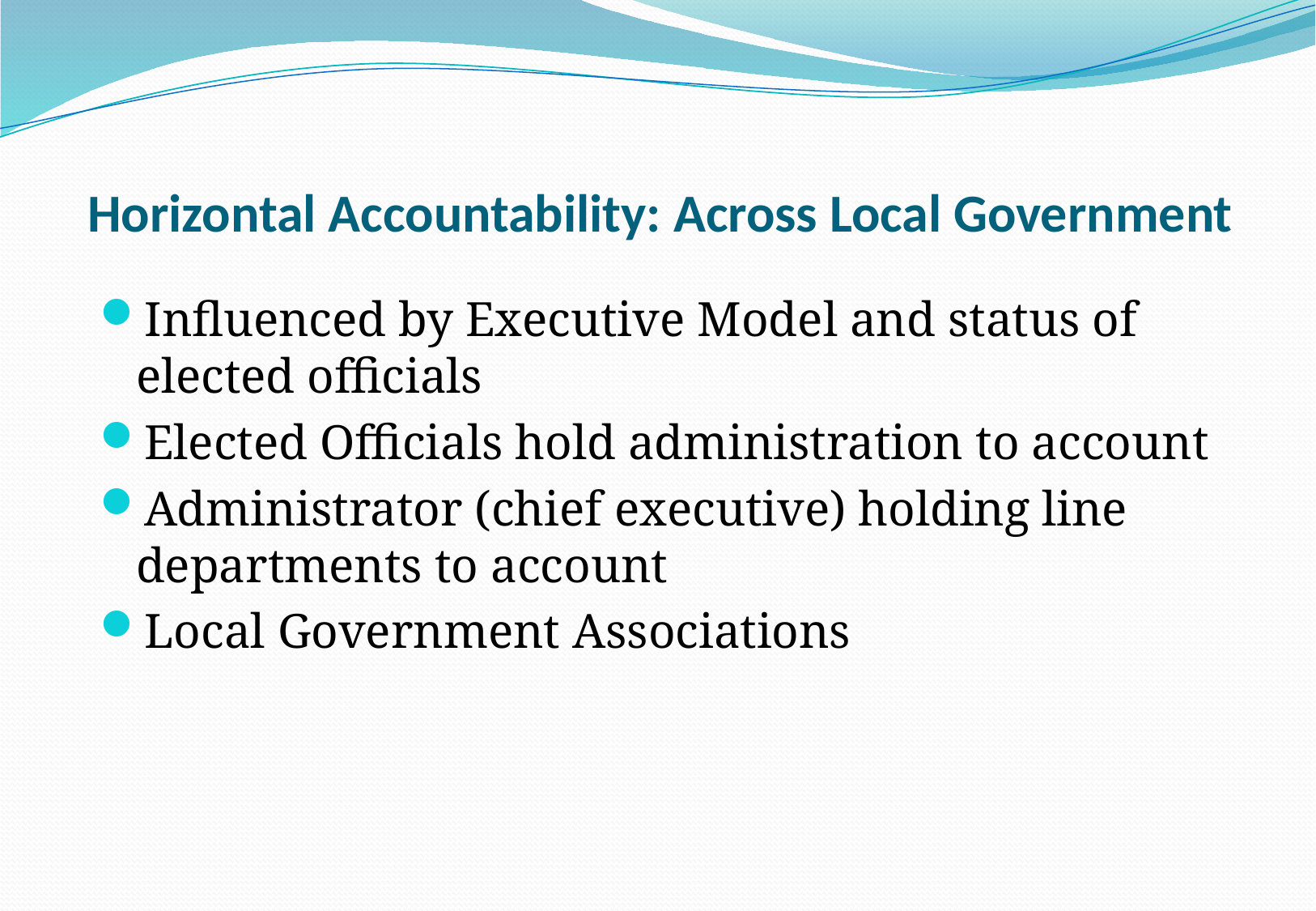

# Horizontal Accountability: Across Local Government
Influenced by Executive Model and status of elected officials
Elected Officials hold administration to account
Administrator (chief executive) holding line departments to account
Local Government Associations